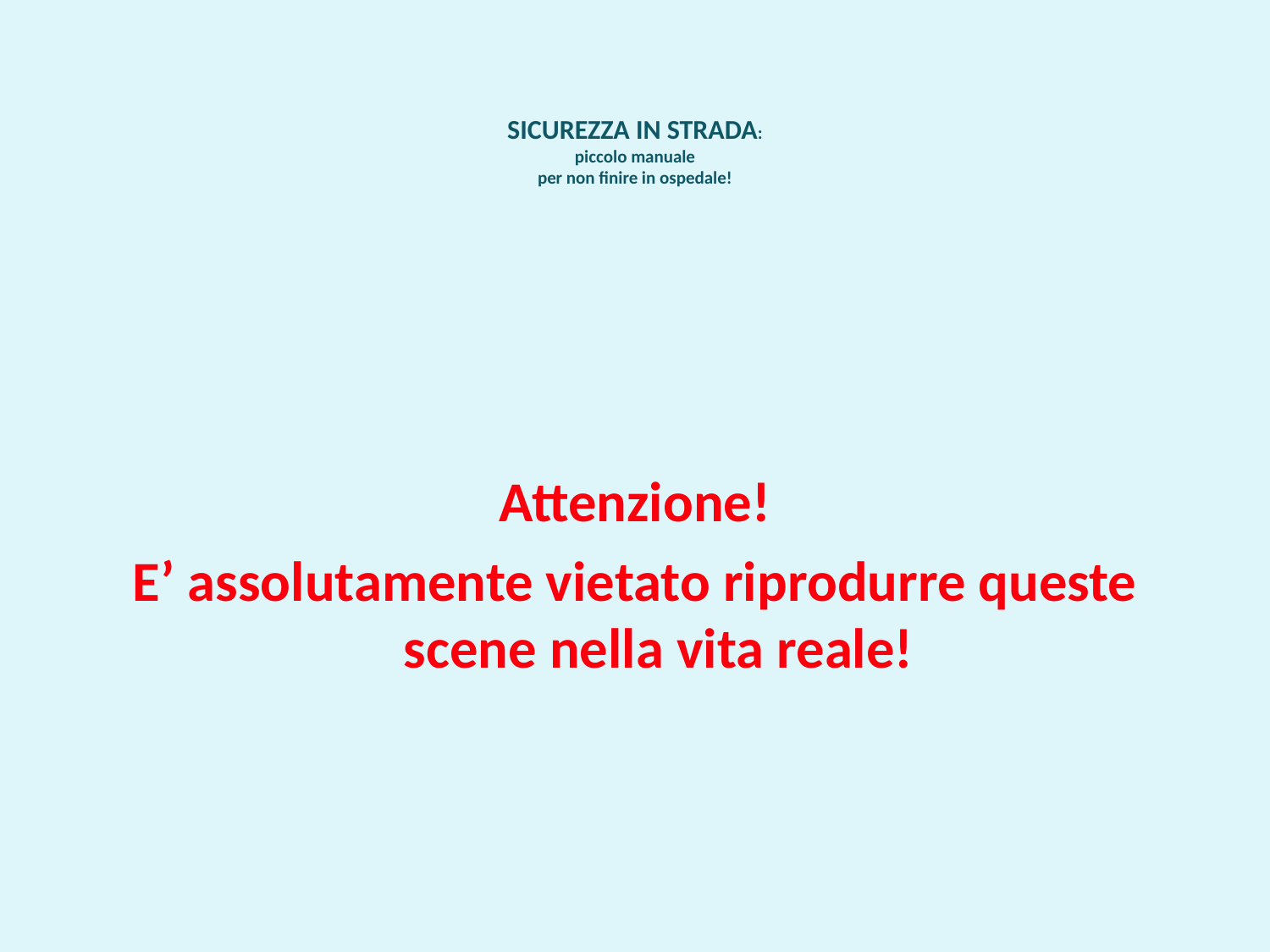

# SICUREZZA IN STRADA: piccolo manuale per non finire in ospedale!

 Attenzione!
E’ assolutamente vietato riprodurre queste scene nella vita reale!